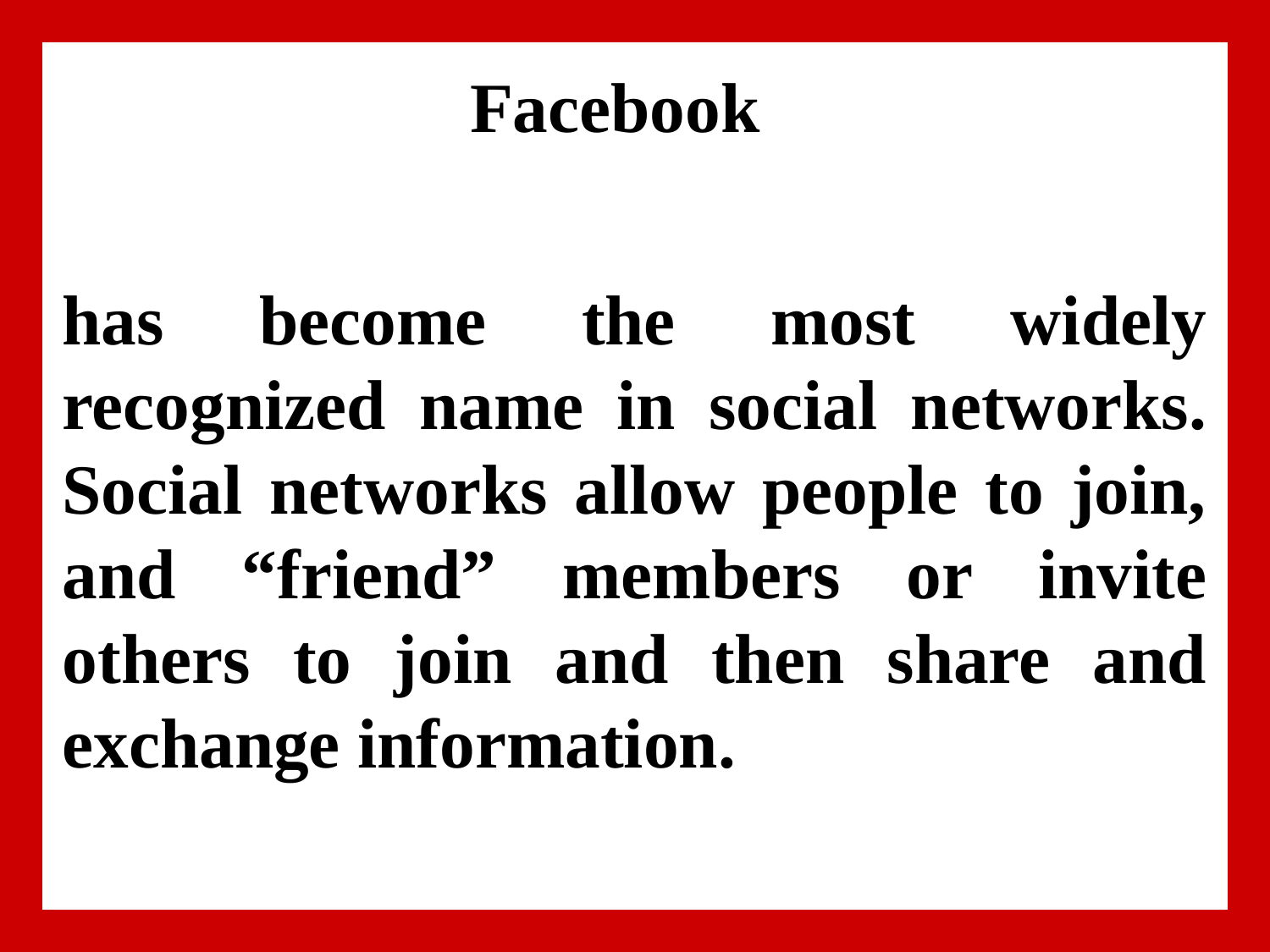

# Facebook
has become the most widely recognized name in social networks. Social networks allow people to join, and “friend” members or invite others to join and then share and exchange information.